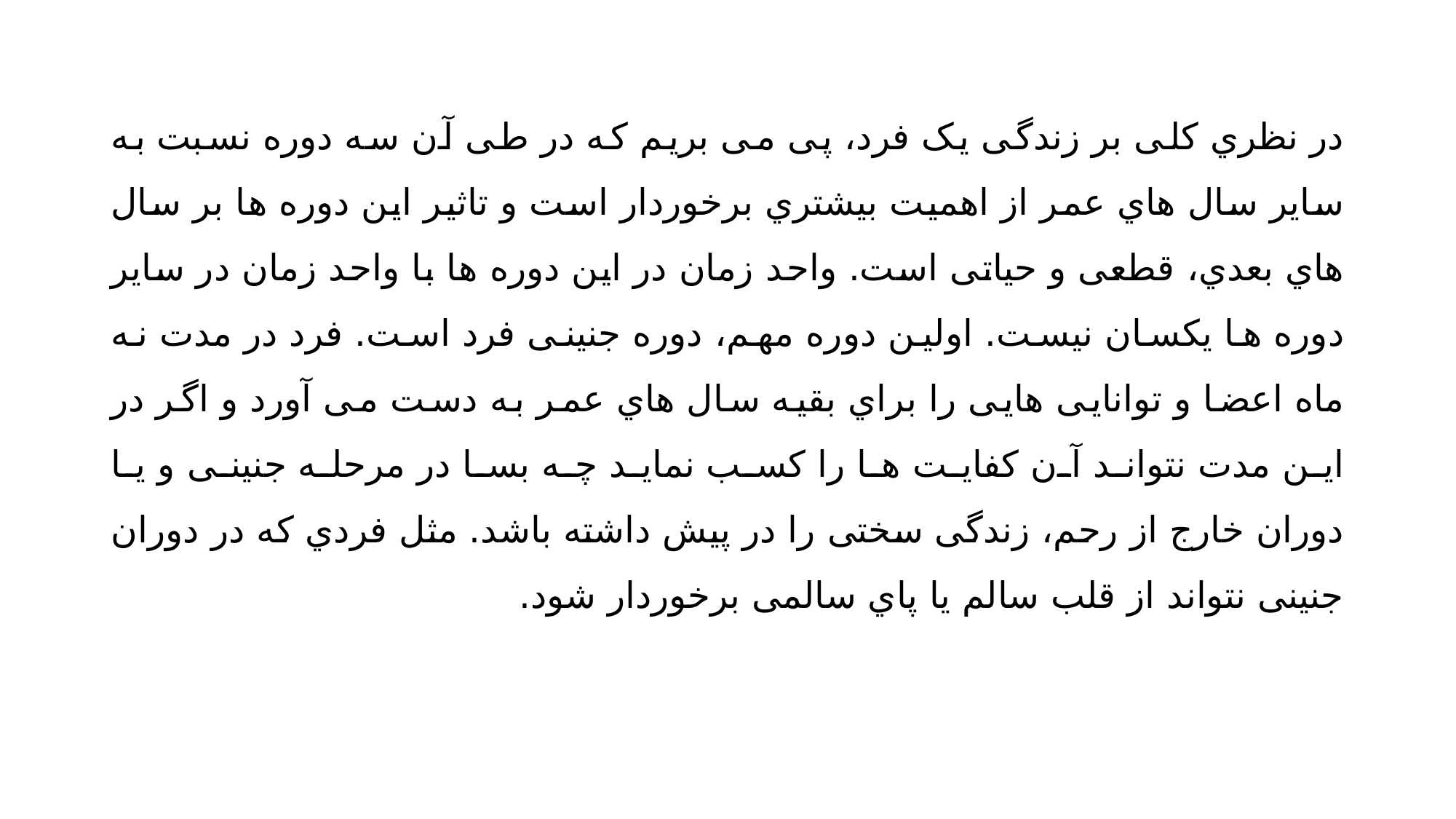

در نظري کلی بر زندگی یک فرد، پی می بریم که در طی آن سه دوره نسبت به سایر سال هاي عمر از اهمیت بیشتري برخوردار است و تاثیر این دوره ها بر سال هاي بعدي، قطعی و حیاتی است. واحد زمان در این دوره ها با واحد زمان در سایر دوره ها یکسان نیست. اولین دوره مهم، دوره جنینی فرد است. فرد در مدت نه ماه اعضا و توانایی هایی را براي بقیه سال هاي عمر به دست می آورد و اگر در این مدت نتواند آن کفایت ها را کسب نماید چه بسا در مرحله جنینی و یا دوران خارج از رحم، زندگی سختی را در پیش داشته باشد. مثل فردي که در دوران جنینی نتواند از قلب سالم یا پاي سالمی برخوردار شود.